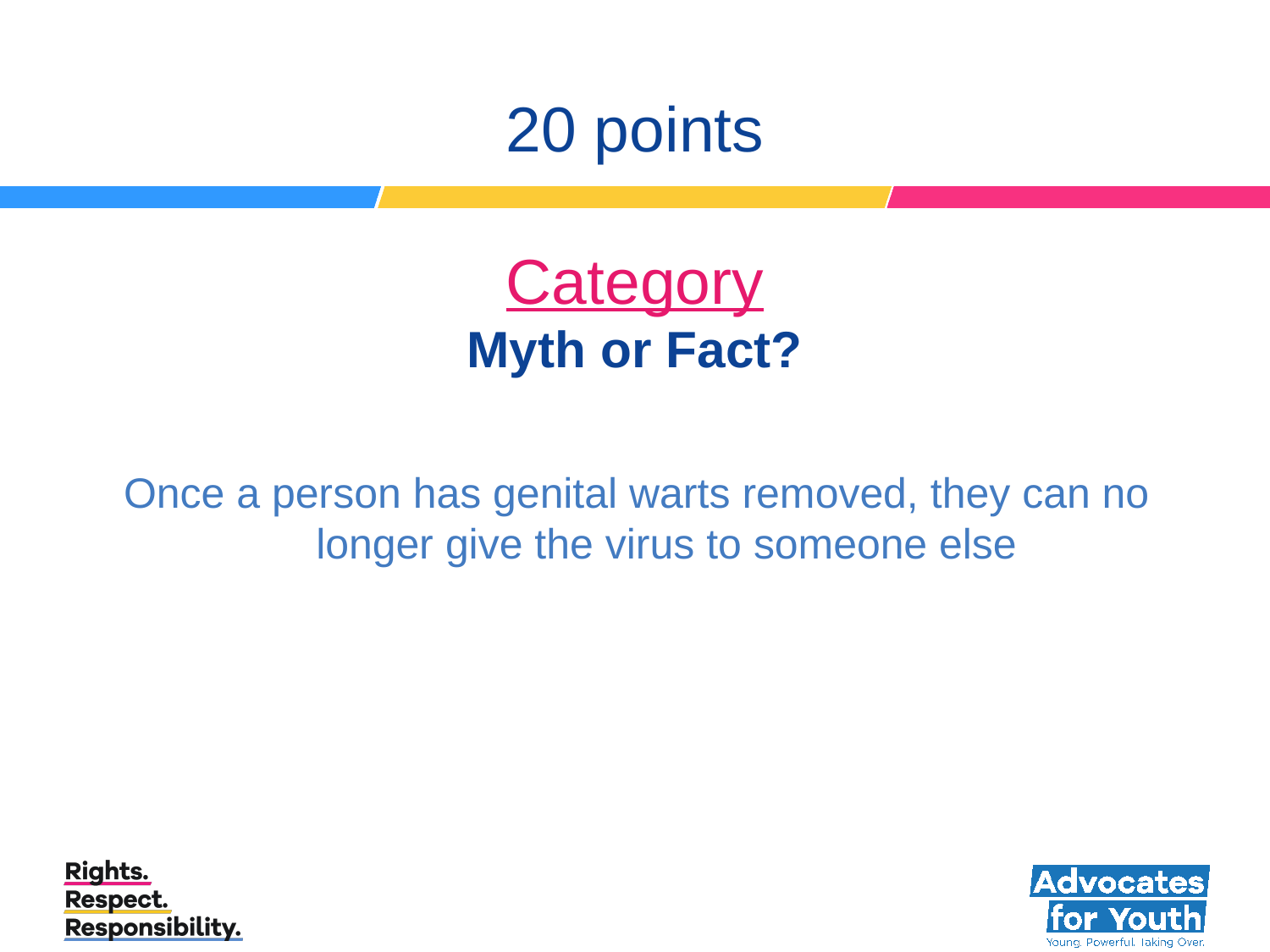

# 20 points Category Myth or Fact?
Once a person has genital warts removed, they can no longer give the virus to someone else